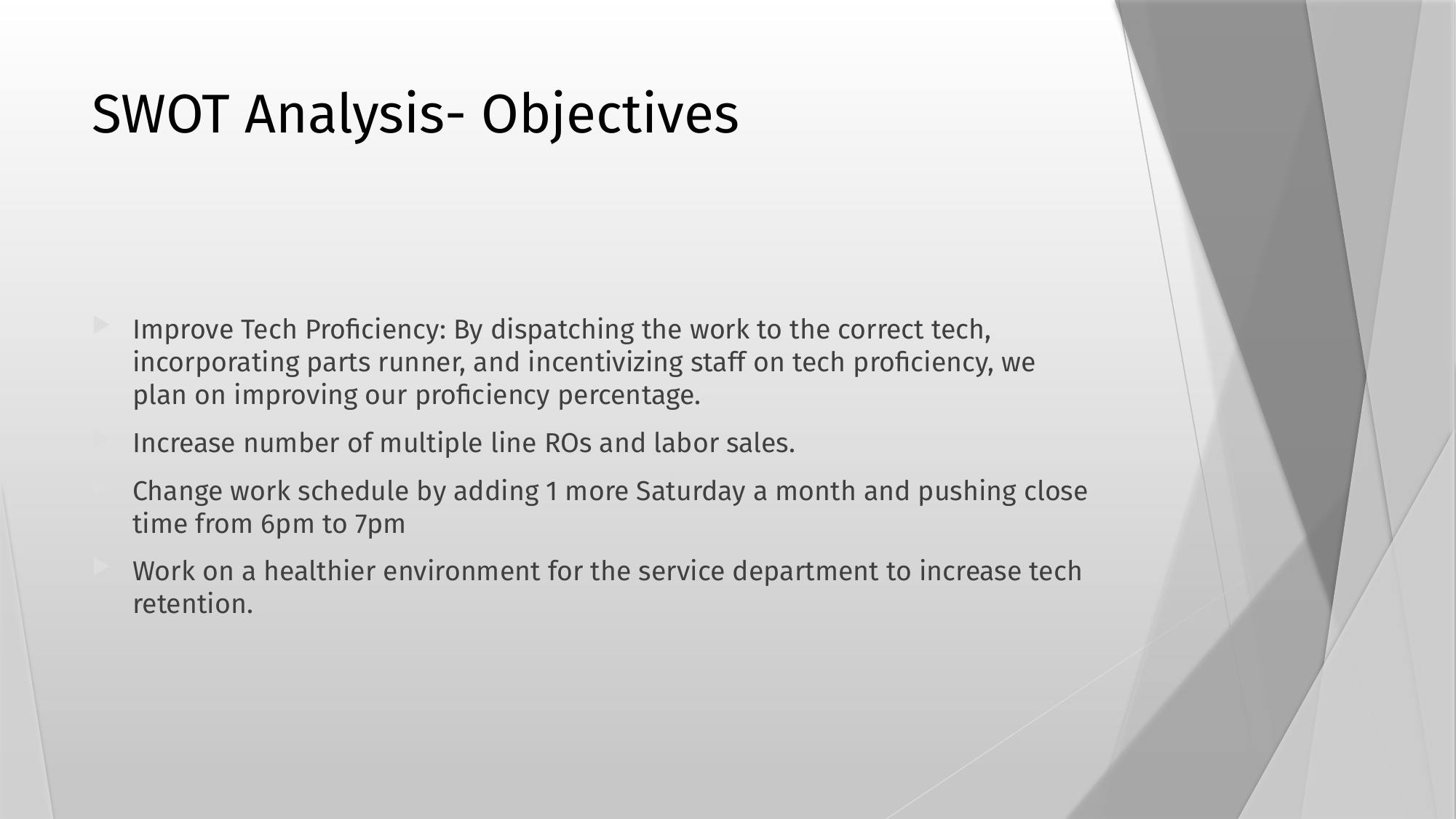

# SWOT Analysis- Objectives

Improve Tech Proficiency: By dispatching the work to the correct tech, incorporating parts runner, and incentivizing staff on tech proficiency, we plan on improving our proficiency percentage.
Increase number of multiple line ROs and labor sales.
Change work schedule by adding 1 more Saturday a month and pushing close time from 6pm to 7pm
Work on a healthier environment for the service department to increase tech retention.